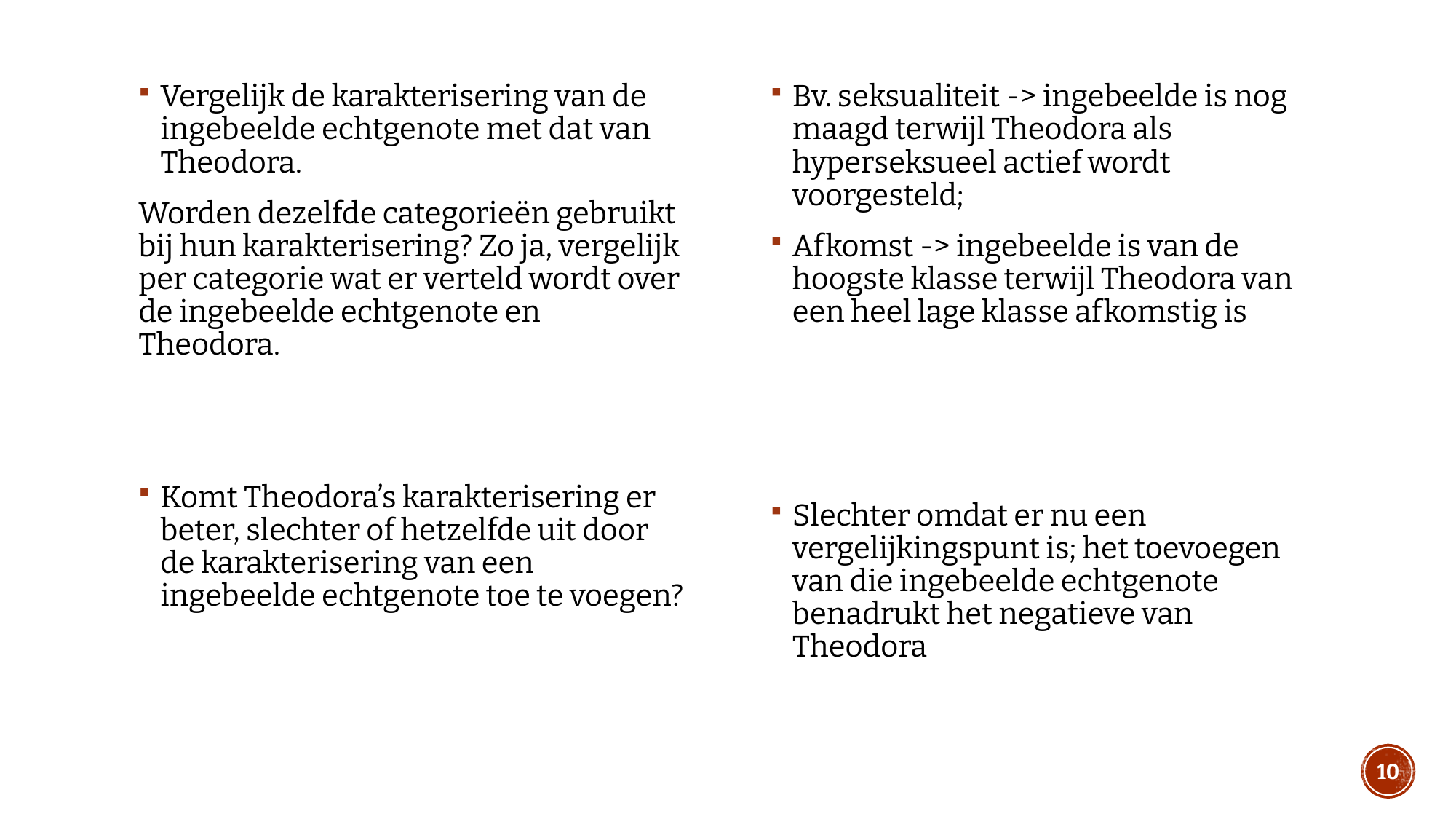

Vergelijk de karakterisering van de ingebeelde echtgenote met dat van Theodora.
Worden dezelfde categorieën gebruikt bij hun karakterisering? Zo ja, vergelijk per categorie wat er verteld wordt over de ingebeelde echtgenote en Theodora.

Komt Theodora’s karakterisering er beter, slechter of hetzelfde uit door de karakterisering van een ingebeelde echtgenote toe te voegen?

Bv. seksualiteit -> ingebeelde is nog maagd terwijl Theodora als hyperseksueel actief wordt voorgesteld;
Afkomst -> ingebeelde is van de hoogste klasse terwijl Theodora van een heel lage klasse afkomstig is

Slechter omdat er nu een vergelijkingspunt is; het toevoegen van die ingebeelde echtgenote benadrukt het negatieve van Theodora

10